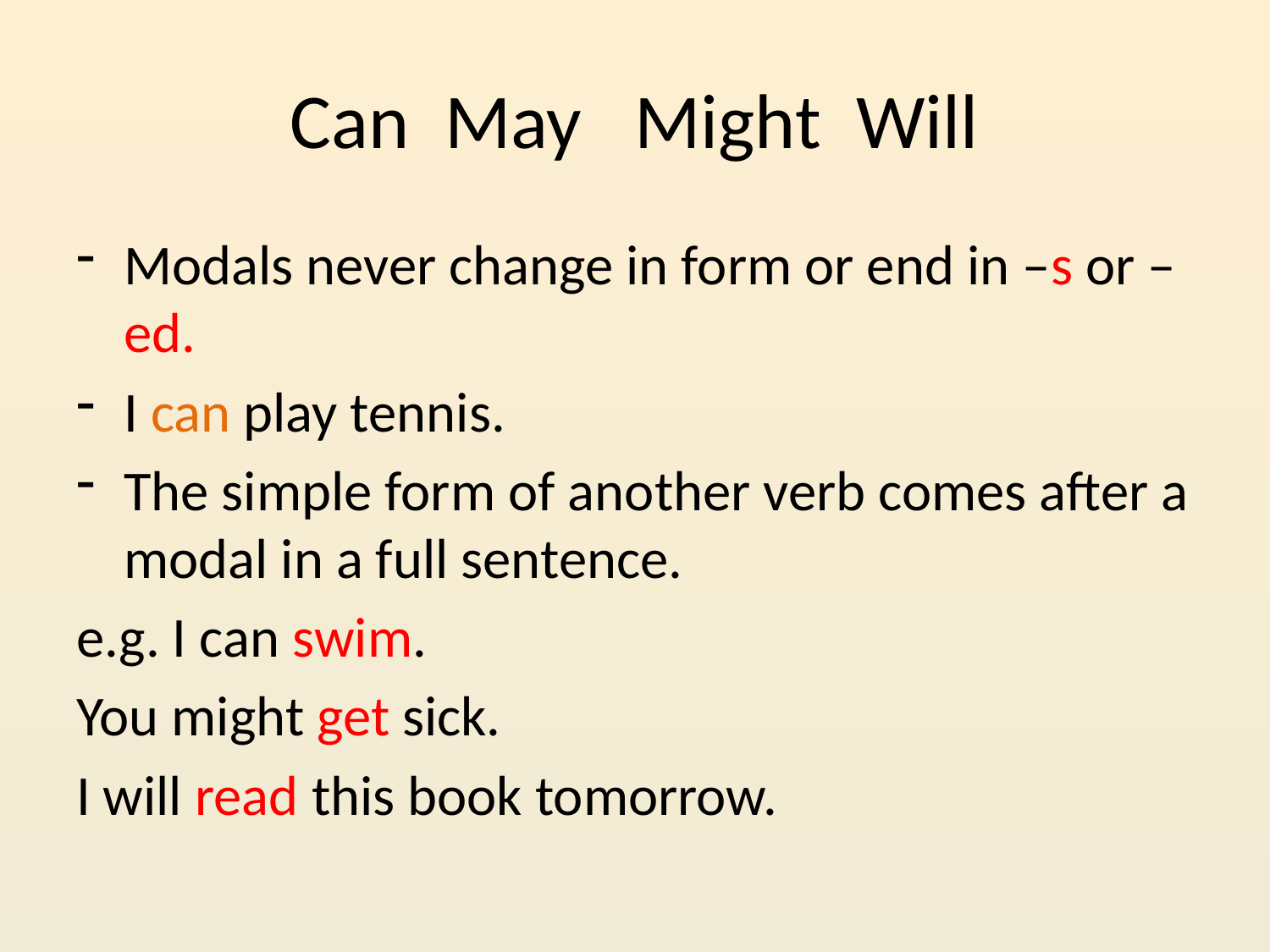

# Can  May   Might  Will
Modals never change in form or end in –s or –ed.
I can play tennis.
The simple form of another verb comes after a modal in a full sentence.
e.g. I can swim.
You might get sick.
I will read this book tomorrow.